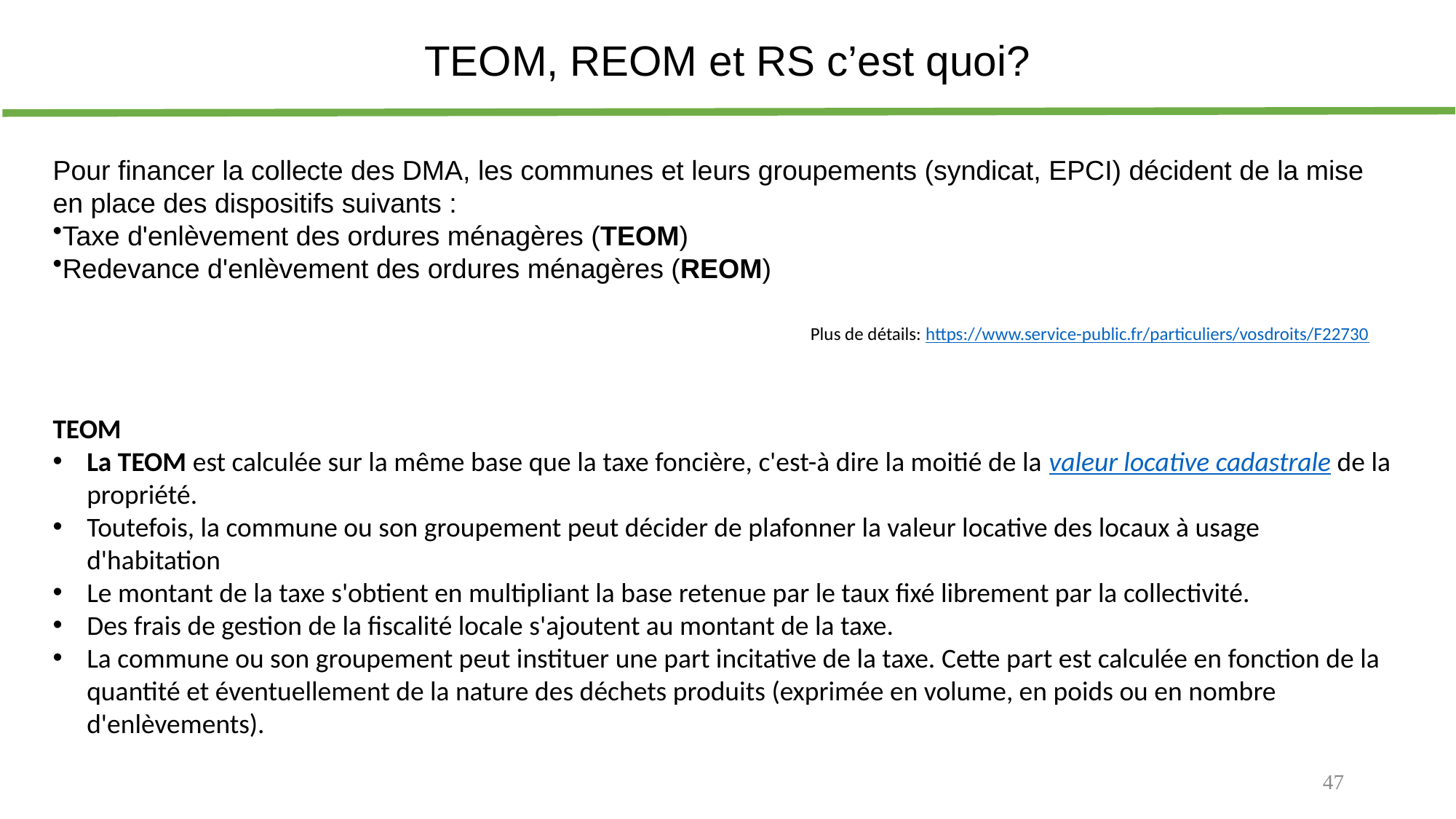

TEOM, REOM et RS c’est quoi?
Pour financer la collecte des DMA, les communes et leurs groupements (syndicat, EPCI) décident de la mise en place des dispositifs suivants :
Taxe d'enlèvement des ordures ménagères (TEOM)
Redevance d'enlèvement des ordures ménagères (REOM)

Plus de détails: https://www.service-public.fr/particuliers/vosdroits/F22730
TEOM
La TEOM est calculée sur la même base que la taxe foncière, c'est-à dire la moitié de la valeur locative cadastrale de la propriété.
Toutefois, la commune ou son groupement peut décider de plafonner la valeur locative des locaux à usage d'habitation
Le montant de la taxe s'obtient en multipliant la base retenue par le taux fixé librement par la collectivité.
Des frais de gestion de la fiscalité locale s'ajoutent au montant de la taxe.
La commune ou son groupement peut instituer une part incitative de la taxe. Cette part est calculée en fonction de la quantité et éventuellement de la nature des déchets produits (exprimée en volume, en poids ou en nombre d'enlèvements).

47